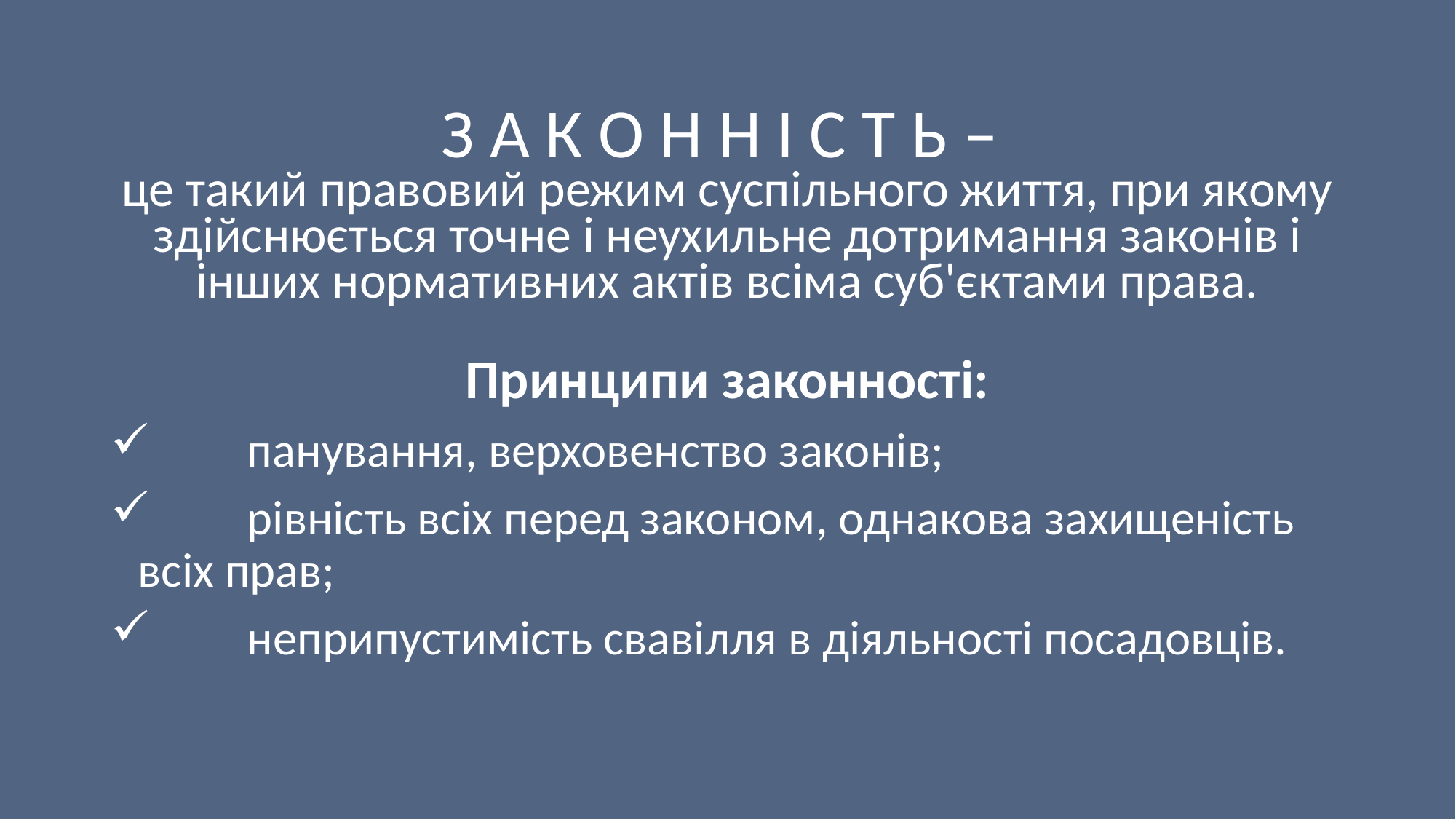

# З А К О Н Н І С Т Ь – це такий правовий режим суспільного життя, при якому здійснюється точне і неухильне дотримання законів і інших нормативних актів всіма суб'єктами права.
Принципи законності:
	панування, верховенство законів;
	рівність всіх перед законом, однакова захищеність всіх прав;
 	неприпустимість свавілля в діяльності посадовців.